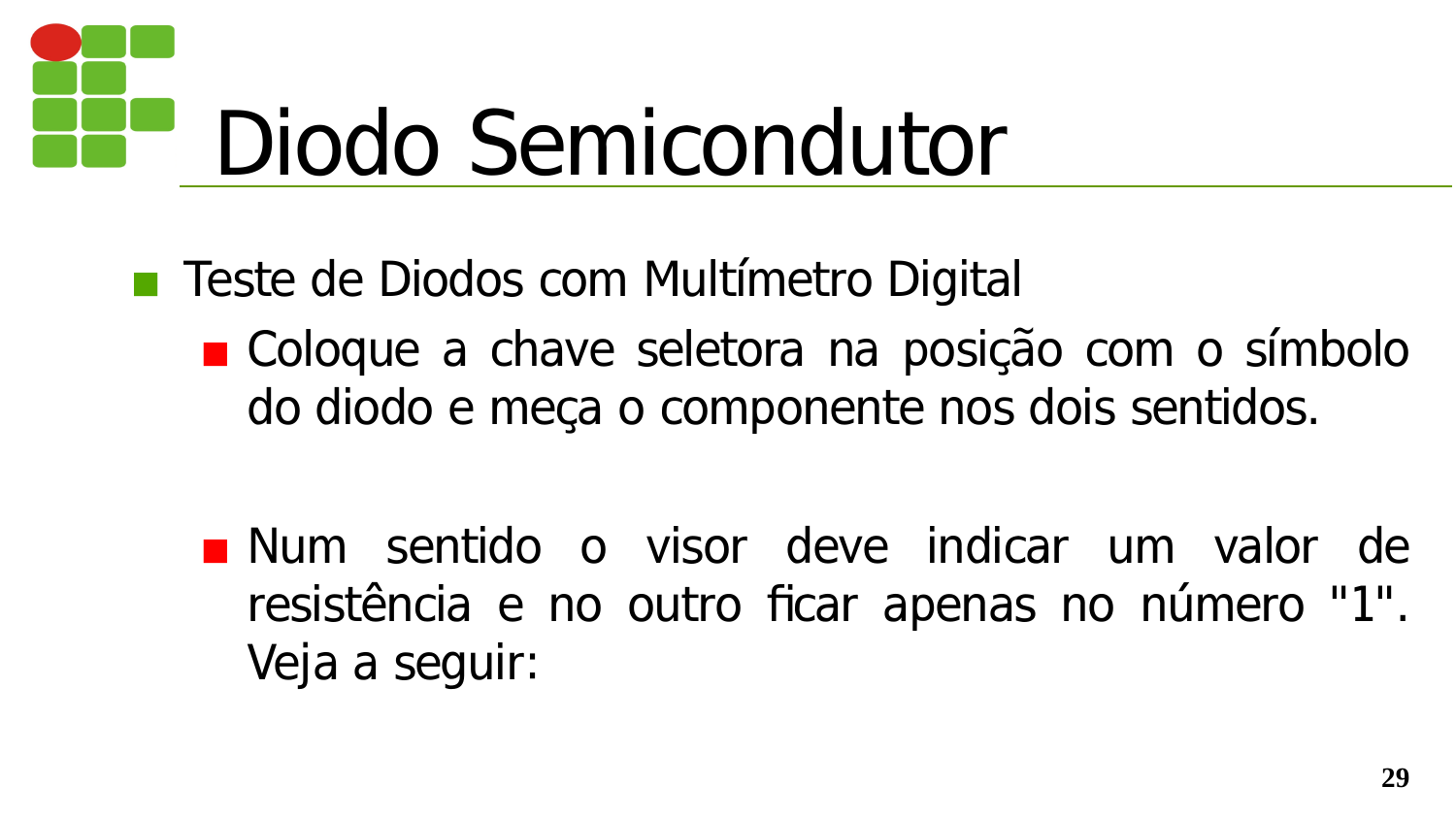

# Diodo Semicondutor
Teste de Diodos com Multímetro Digital
Coloque a chave seletora na posição com o símbolo do diodo e meça o componente nos dois sentidos.

Num sentido o visor deve indicar um valor de resistência e no outro ficar apenas no número "1". Veja a seguir:
29